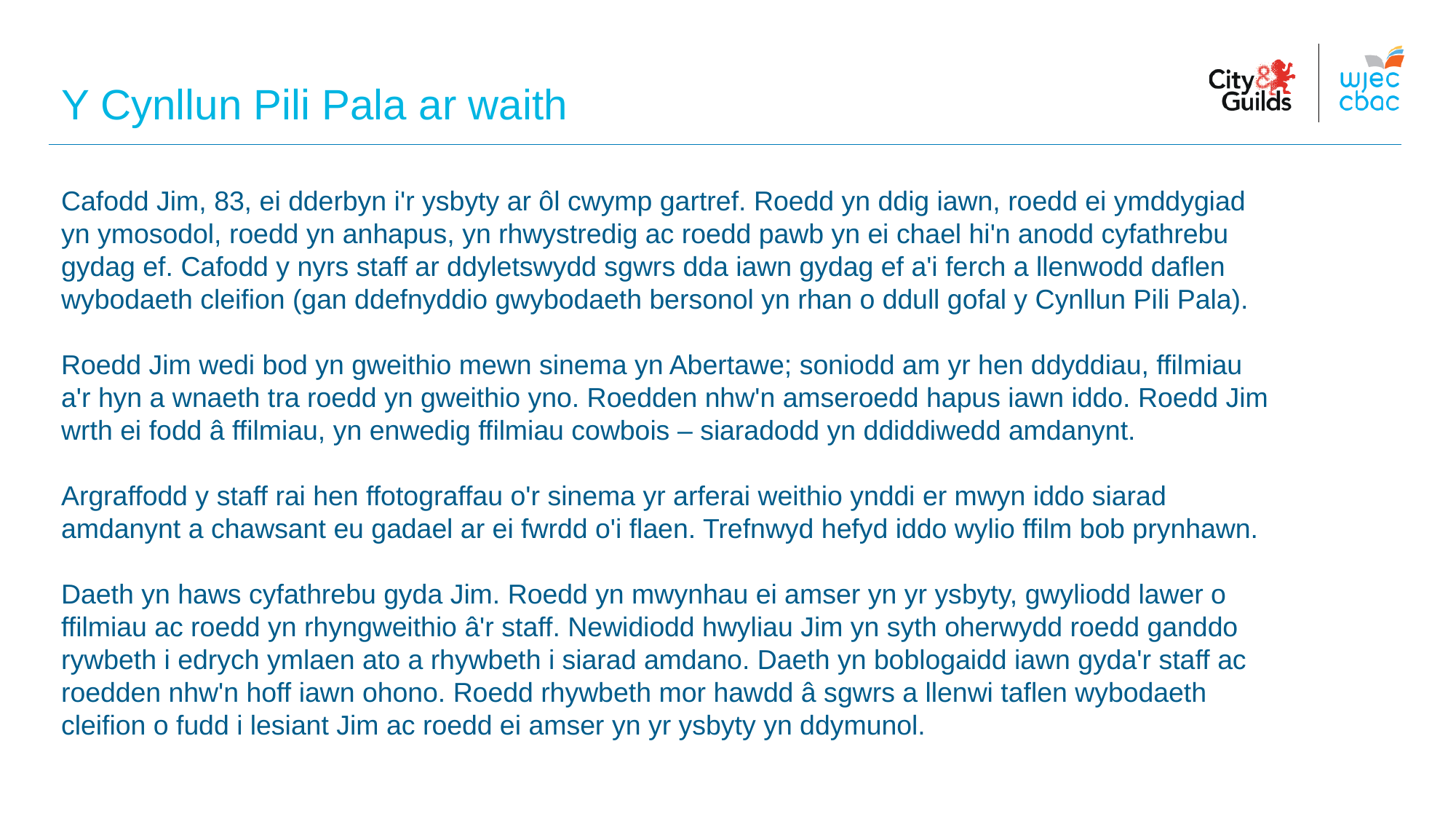

Y Cynllun Pili Pala ar waith
Cafodd Jim, 83, ei dderbyn i'r ysbyty ar ôl cwymp gartref. Roedd yn ddig iawn, roedd ei ymddygiad yn ymosodol, roedd yn anhapus, yn rhwystredig ac roedd pawb yn ei chael hi'n anodd cyfathrebu gydag ef. Cafodd y nyrs staff ar ddyletswydd sgwrs dda iawn gydag ef a'i ferch a llenwodd daflen wybodaeth cleifion (gan ddefnyddio gwybodaeth bersonol yn rhan o ddull gofal y Cynllun Pili Pala).

Roedd Jim wedi bod yn gweithio mewn sinema yn Abertawe; soniodd am yr hen ddyddiau, ffilmiau a'r hyn a wnaeth tra roedd yn gweithio yno. Roedden nhw'n amseroedd hapus iawn iddo. Roedd Jim wrth ei fodd â ffilmiau, yn enwedig ffilmiau cowbois – siaradodd yn ddiddiwedd amdanynt.

Argraffodd y staff rai hen ffotograffau o'r sinema yr arferai weithio ynddi er mwyn iddo siarad amdanynt a chawsant eu gadael ar ei fwrdd o'i flaen. Trefnwyd hefyd iddo wylio ffilm bob prynhawn.

Daeth yn haws cyfathrebu gyda Jim. Roedd yn mwynhau ei amser yn yr ysbyty, gwyliodd lawer o ffilmiau ac roedd yn rhyngweithio â'r staff. Newidiodd hwyliau Jim yn syth oherwydd roedd ganddo rywbeth i edrych ymlaen ato a rhywbeth i siarad amdano. Daeth yn boblogaidd iawn gyda'r staff ac roedden nhw'n hoff iawn ohono. Roedd rhywbeth mor hawdd â sgwrs a llenwi taflen wybodaeth cleifion o fudd i lesiant Jim ac roedd ei amser yn yr ysbyty yn ddymunol.